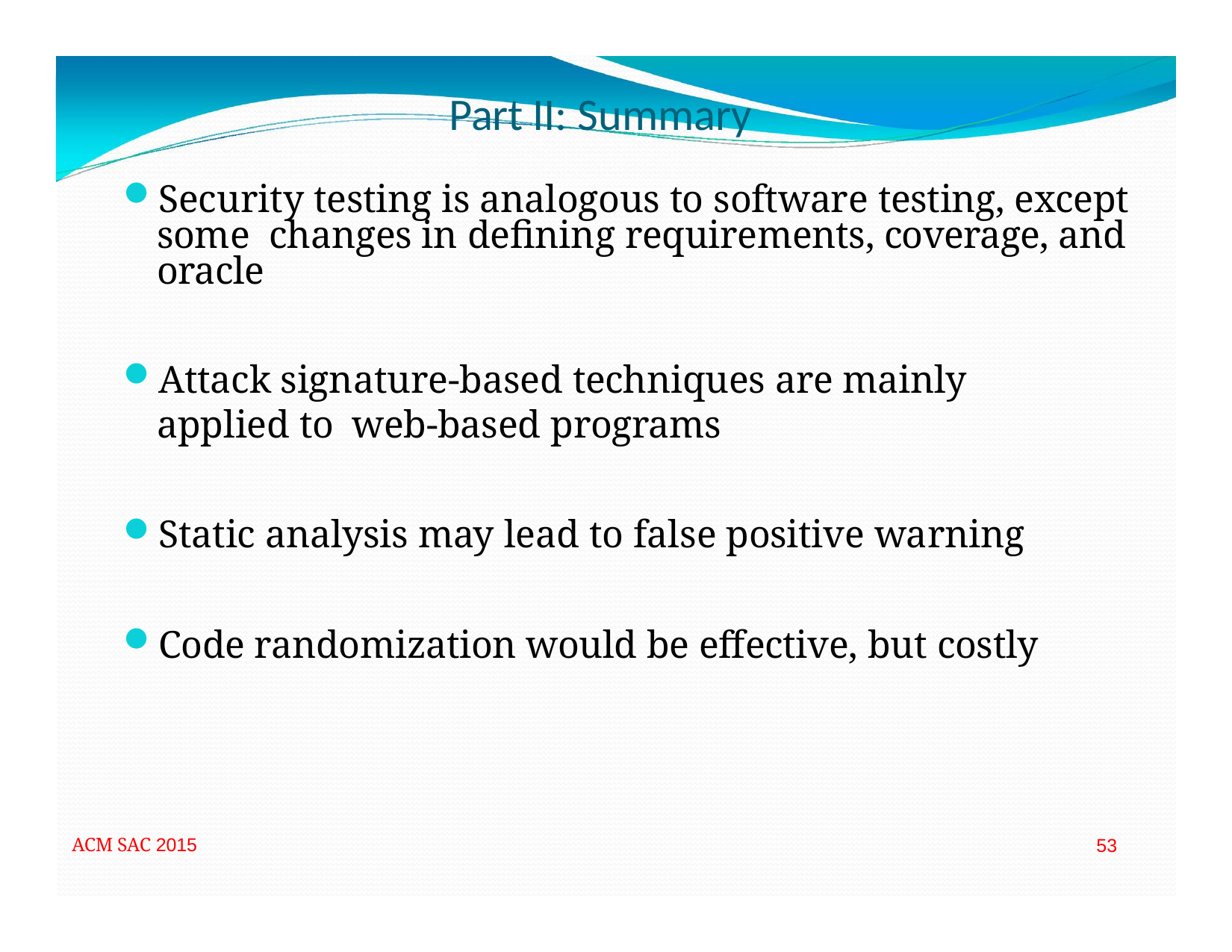

# Part II: Summary
Security testing is analogous to software testing, except some  changes in defining requirements, coverage, and oracle

Attack signature‐based techniques are mainly applied to  web‐based programs

Static analysis may lead to false positive warning

Code randomization would be effective, but costly
ACM SAC 2015
53